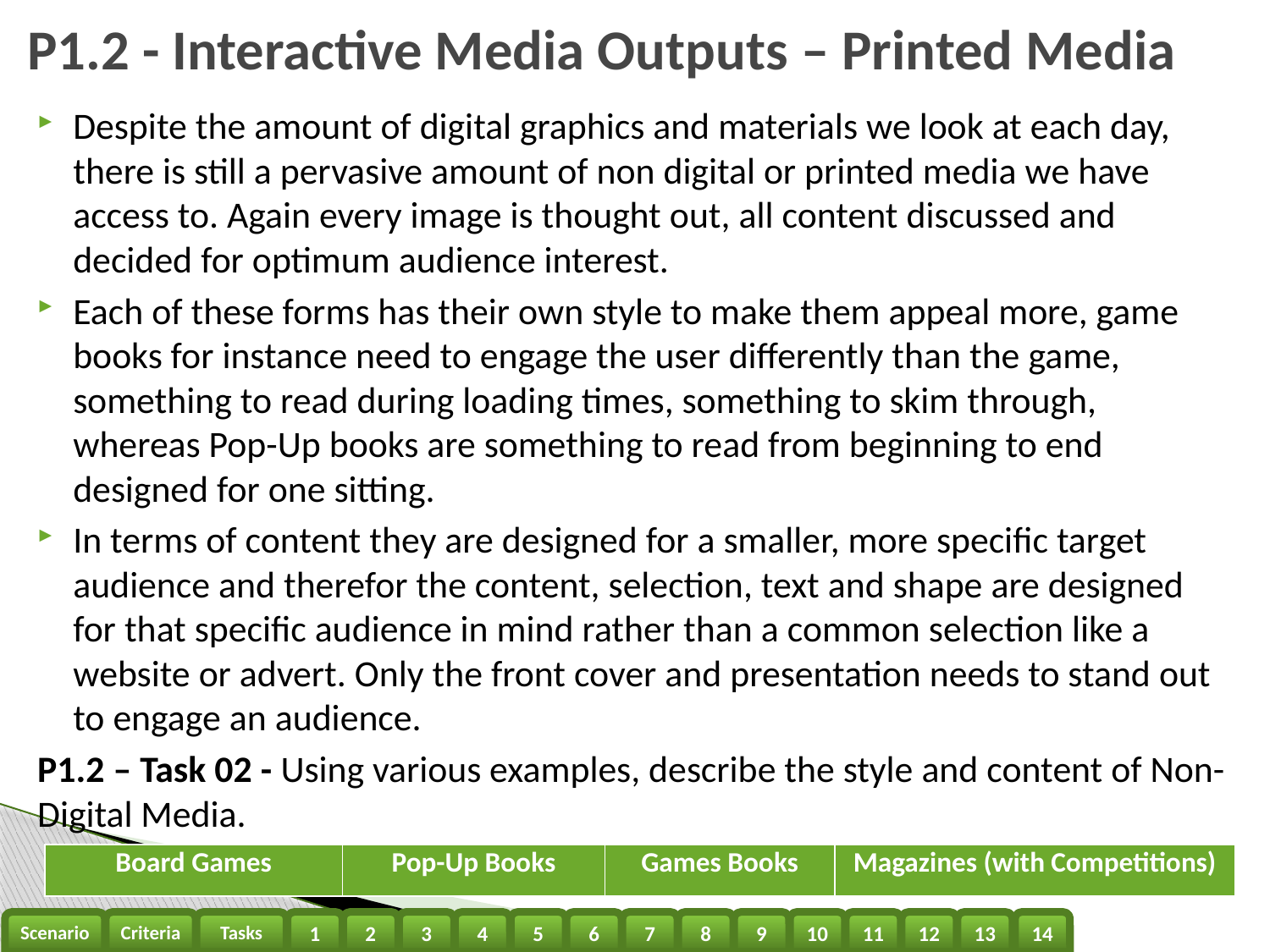

# P1.2 - Interactive Media Outputs – Printed Media
Despite the amount of digital graphics and materials we look at each day, there is still a pervasive amount of non digital or printed media we have access to. Again every image is thought out, all content discussed and decided for optimum audience interest.
Each of these forms has their own style to make them appeal more, game books for instance need to engage the user differently than the game, something to read during loading times, something to skim through, whereas Pop-Up books are something to read from beginning to end designed for one sitting.
In terms of content they are designed for a smaller, more specific target audience and therefor the content, selection, text and shape are designed for that specific audience in mind rather than a common selection like a website or advert. Only the front cover and presentation needs to stand out to engage an audience.
P1.2 – Task 02 - Using various examples, describe the style and content of Non-Digital Media.
| Board Games | Pop-Up Books | Games Books | Magazines (with Competitions) |
| --- | --- | --- | --- |